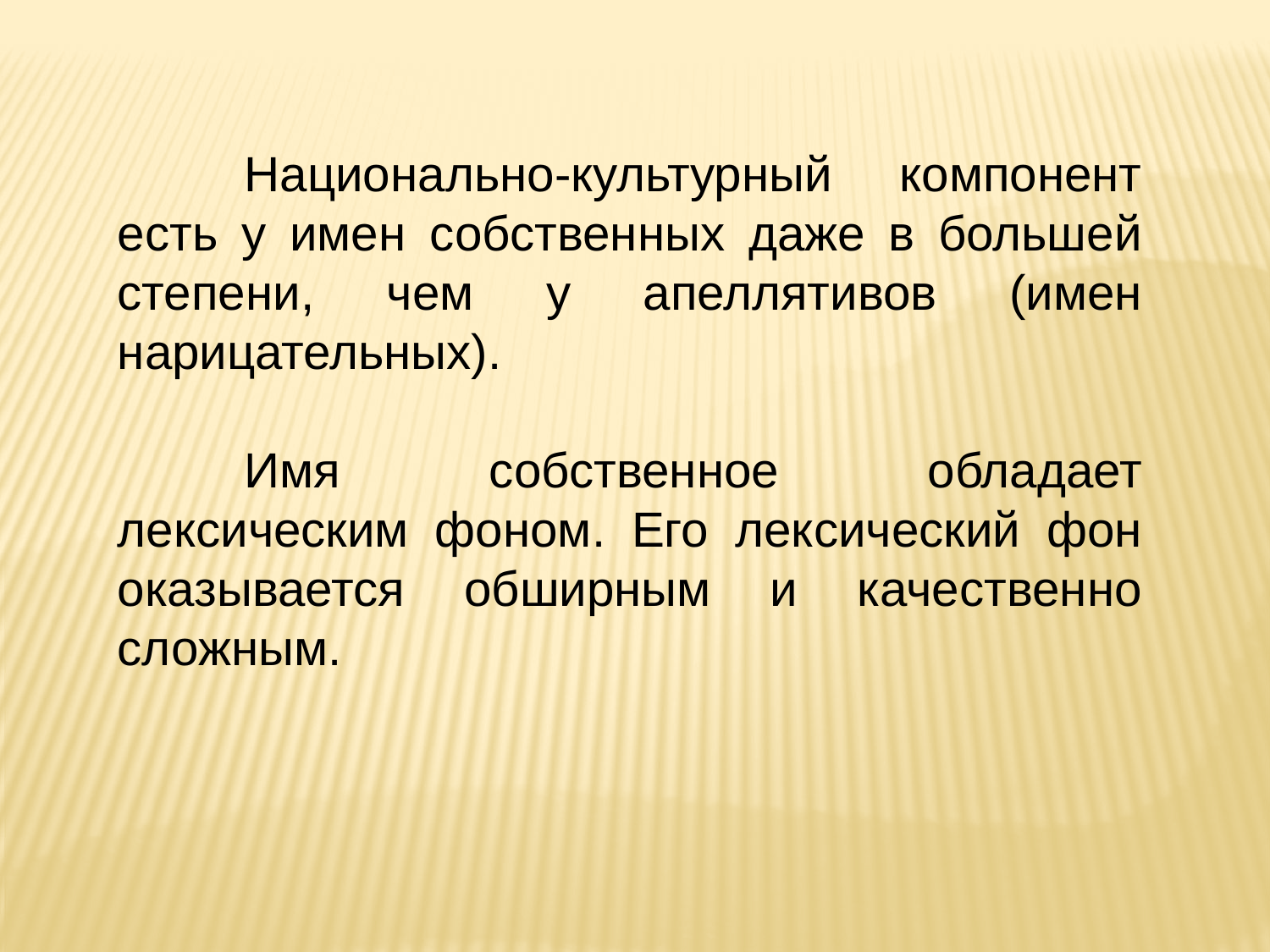

Национально-культурный компонент есть у имен собственных даже в большей степени, чем у апеллятивов (имен нарицательных).

	Имя собственное обладает лексическим фоном. Его лексический фон оказывается обширным и качественно сложным.